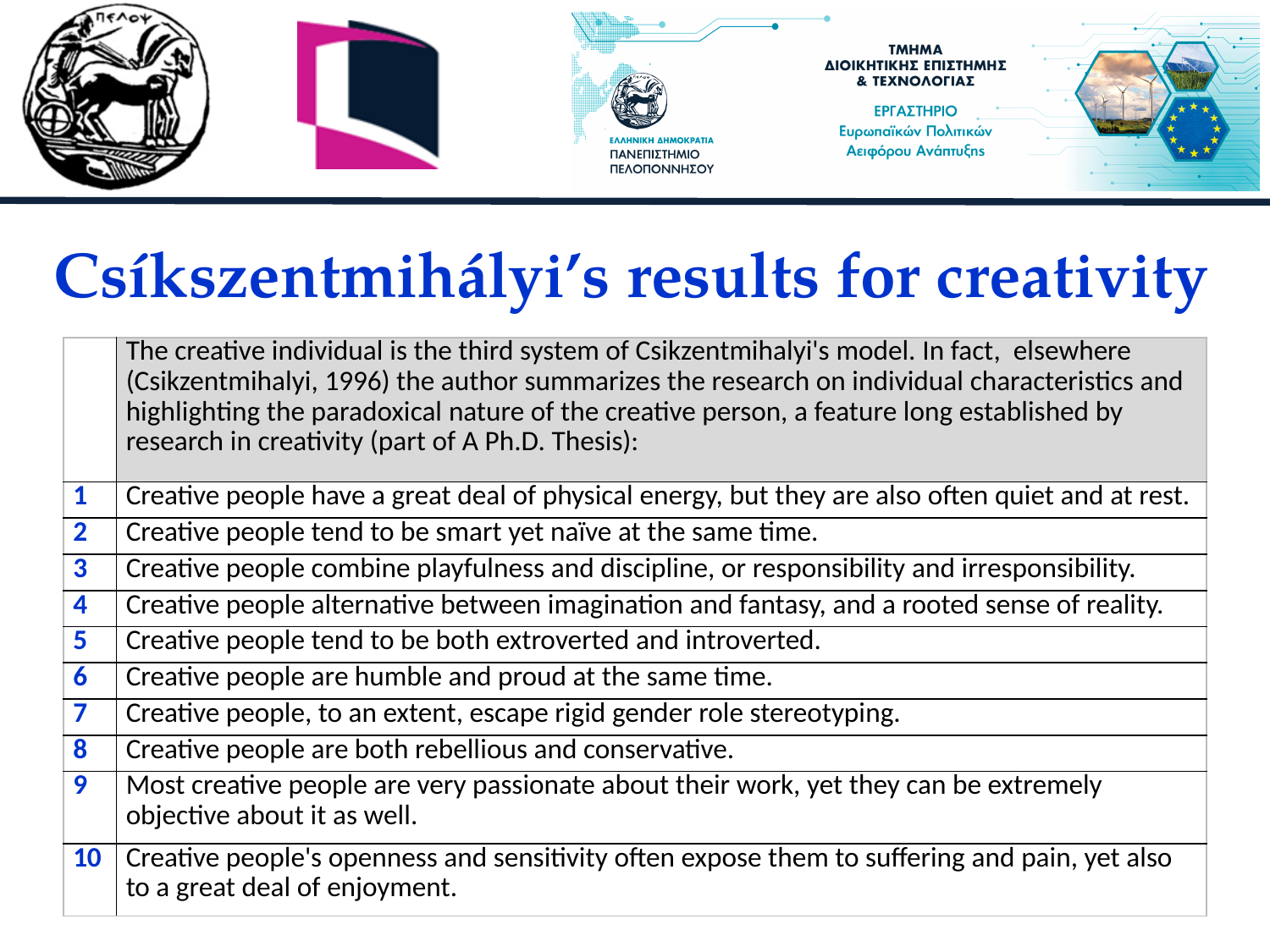

Csíkszentmihályi’s results for creativity
|  | The creative individual is the third system of Csikzentmihalyi's model. In fact, elsewhere (Csikzentmihalyi, 1996) the author summarizes the research on individual characteristics and highlighting the paradoxical nature of the creative person, a feature long established by research in creativity (part of A Ph.D. Thesis): |
| --- | --- |
| 1 | Creative people have a great deal of physical energy, but they are also often quiet and at rest. |
| 2 | Creative people tend to be smart yet naïve at the same time. |
| 3 | Creative people combine playfulness and discipline, or responsibility and irresponsibility. |
| 4 | Creative people alternative between imagination and fantasy, and a rooted sense of reality. |
| 5 | Creative people tend to be both extroverted and introverted. |
| 6 | Creative people are humble and proud at the same time. |
| 7 | Creative people, to an extent, escape rigid gender role stereotyping. |
| 8 | Creative people are both rebellious and conservative. |
| 9 | Most creative people are very passionate about their work, yet they can be extremely objective about it as well. |
| 10 | Creative people's openness and sensitivity often expose them to suffering and pain, yet also to a great deal of enjoyment. |